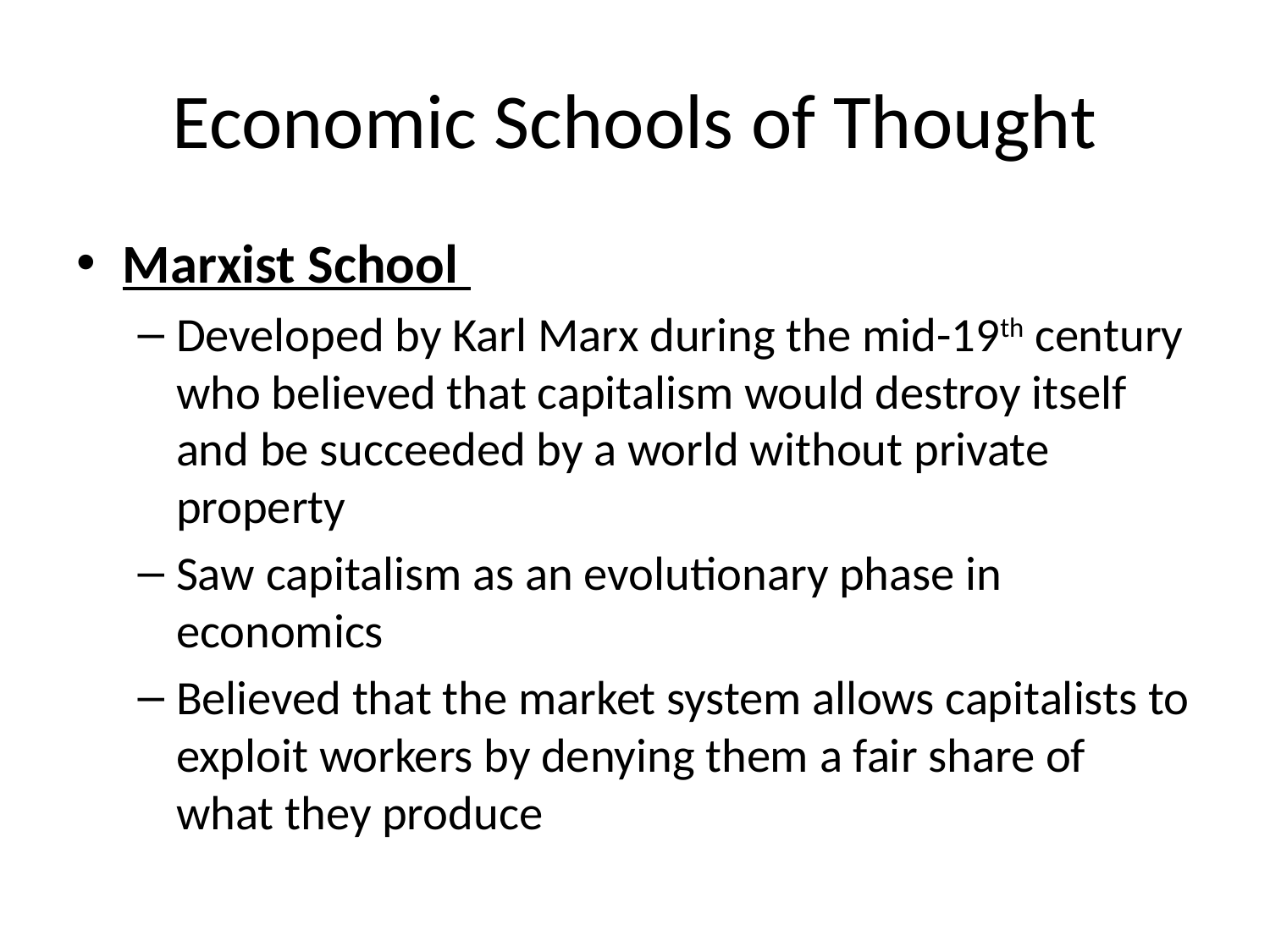

# Economic Schools of Thought
Marxist School
Developed by Karl Marx during the mid-19th century who believed that capitalism would destroy itself and be succeeded by a world without private property
Saw capitalism as an evolutionary phase in economics
Believed that the market system allows capitalists to exploit workers by denying them a fair share of what they produce